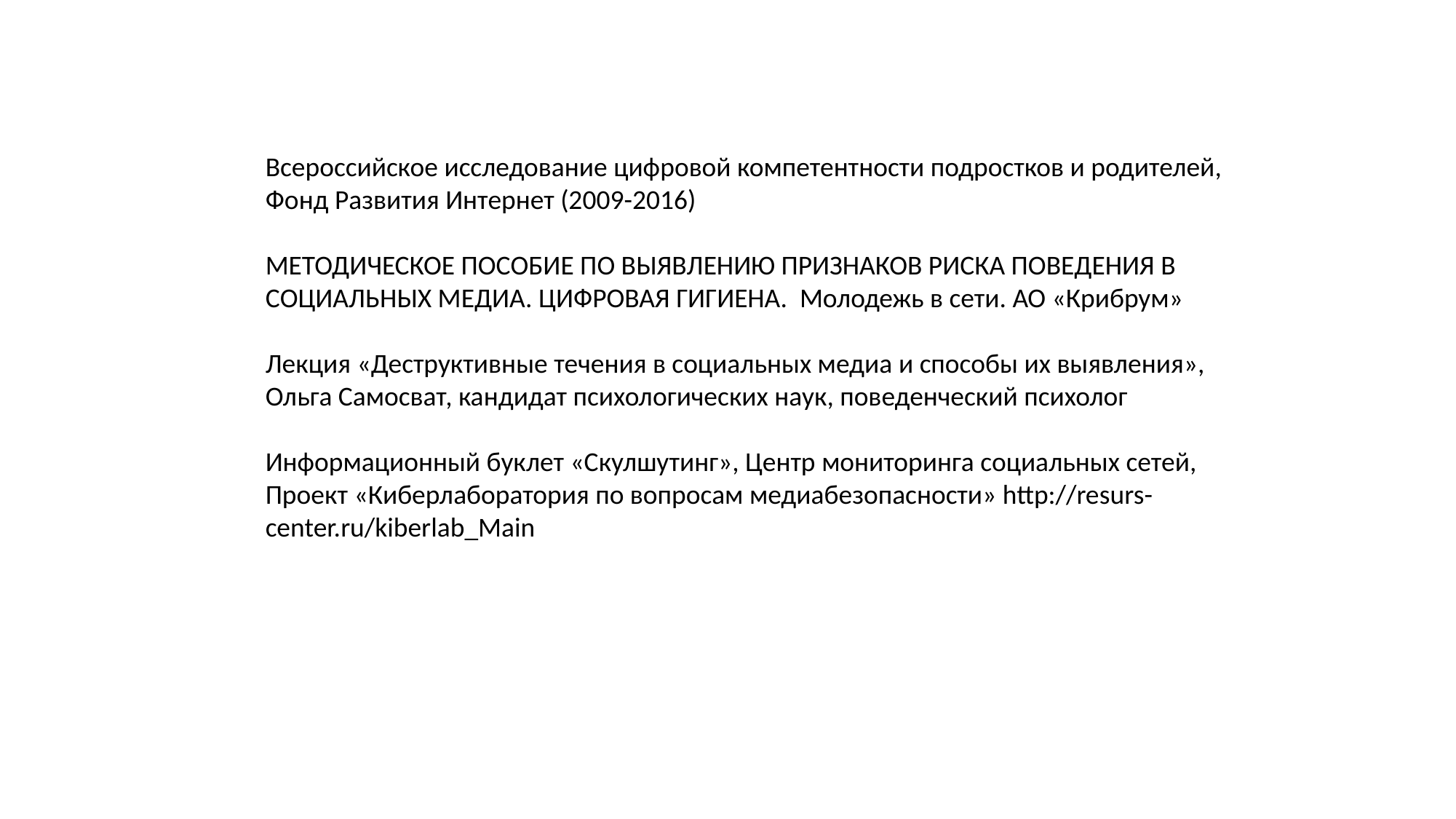

Всероссийское исследование цифровой компетентности подростков и родителей, Фонд Развития Интернет (2009-2016)

МЕТОДИЧЕСКОЕ ПОСОБИЕ ПО ВЫЯВЛЕНИЮ ПРИЗНАКОВ РИСКА ПОВЕДЕНИЯ В СОЦИАЛЬНЫХ МЕДИА. ЦИФРОВАЯ ГИГИЕНА.  Молодежь в сети. АО «Крибрум»

Лекция «Деструктивные течения в социальных медиа и способы их выявления», Ольга Самосват, кандидат психологических наук, поведенческий психолог

Информационный буклет «Скулшутинг», Центр мониторинга социальных сетей, Проект «Киберлаборатория по вопросам медиабезопасности» http://resurs-center.ru/kiberlab_Main